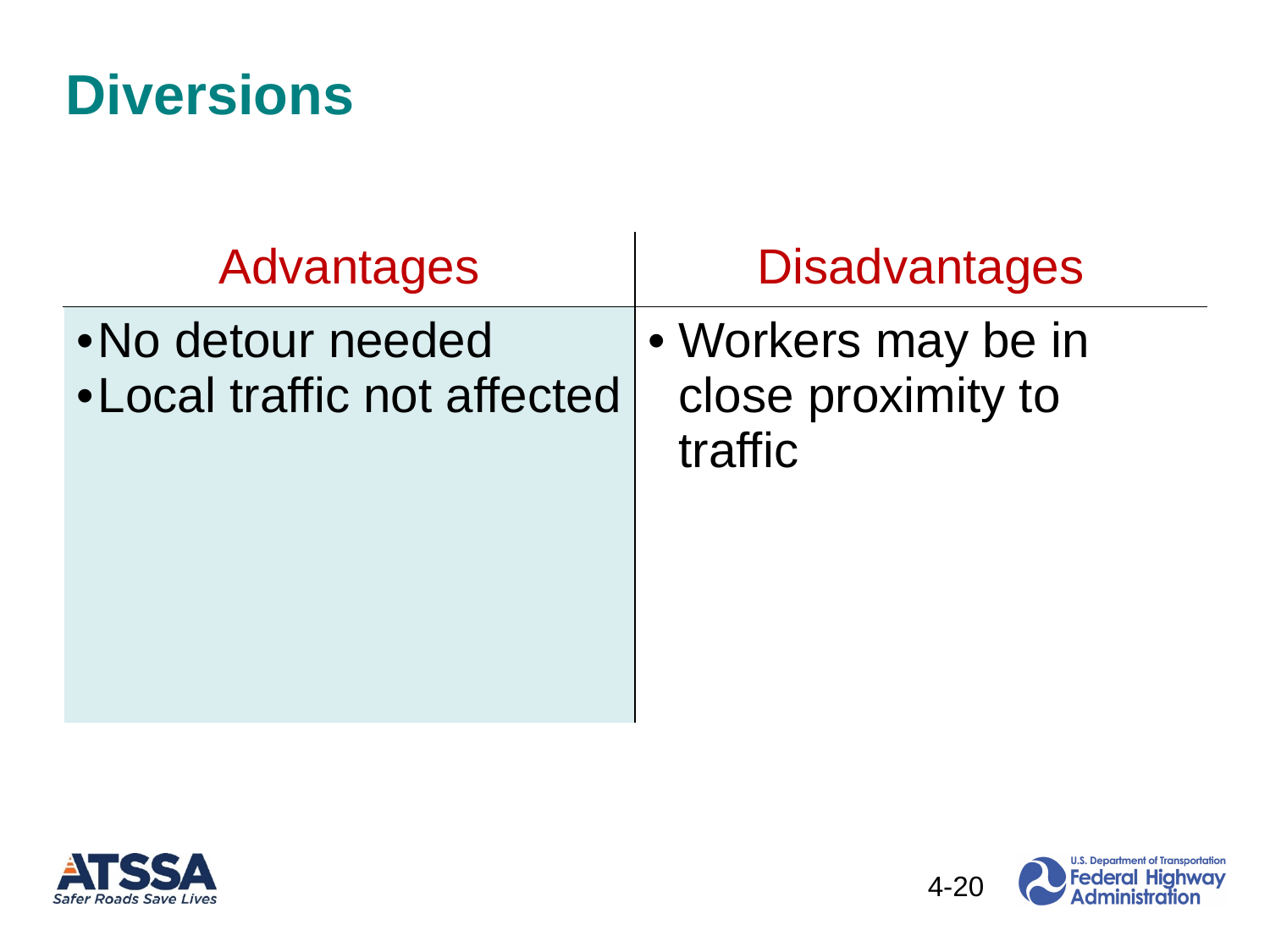

# Diversions
| Advantages | Disadvantages |
| --- | --- |
| No detour needed Local traffic not affected | Workers may be in close proximity to traffic |